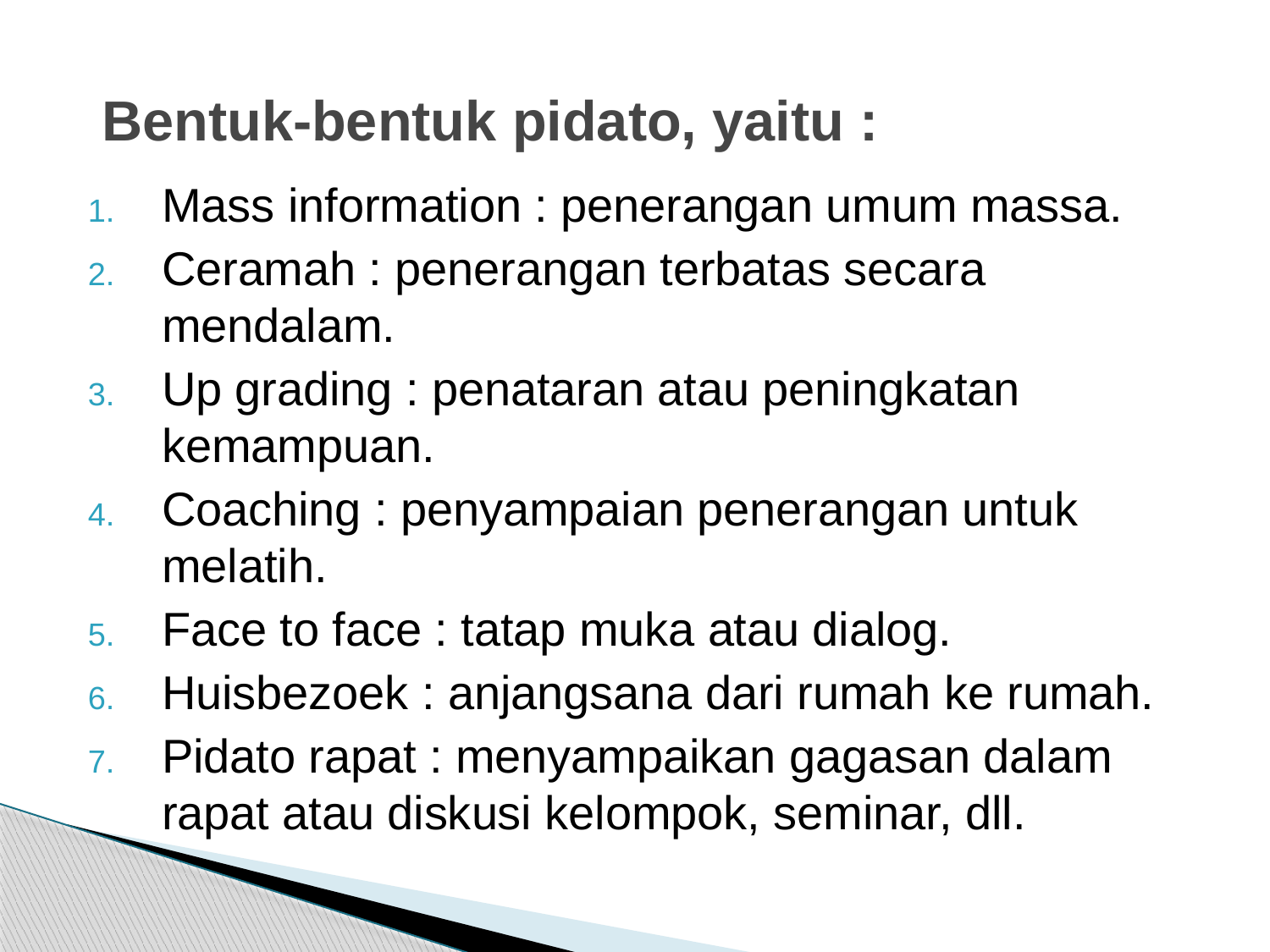

# Bentuk-bentuk pidato, yaitu :
Mass information : penerangan umum massa.
Ceramah : penerangan terbatas secara mendalam.
Up grading : penataran atau peningkatan kemampuan.
Coaching : penyampaian penerangan untuk melatih.
Face to face : tatap muka atau dialog.
Huisbezoek : anjangsana dari rumah ke rumah.
Pidato rapat : menyampaikan gagasan dalam rapat atau diskusi kelompok, seminar, dll.